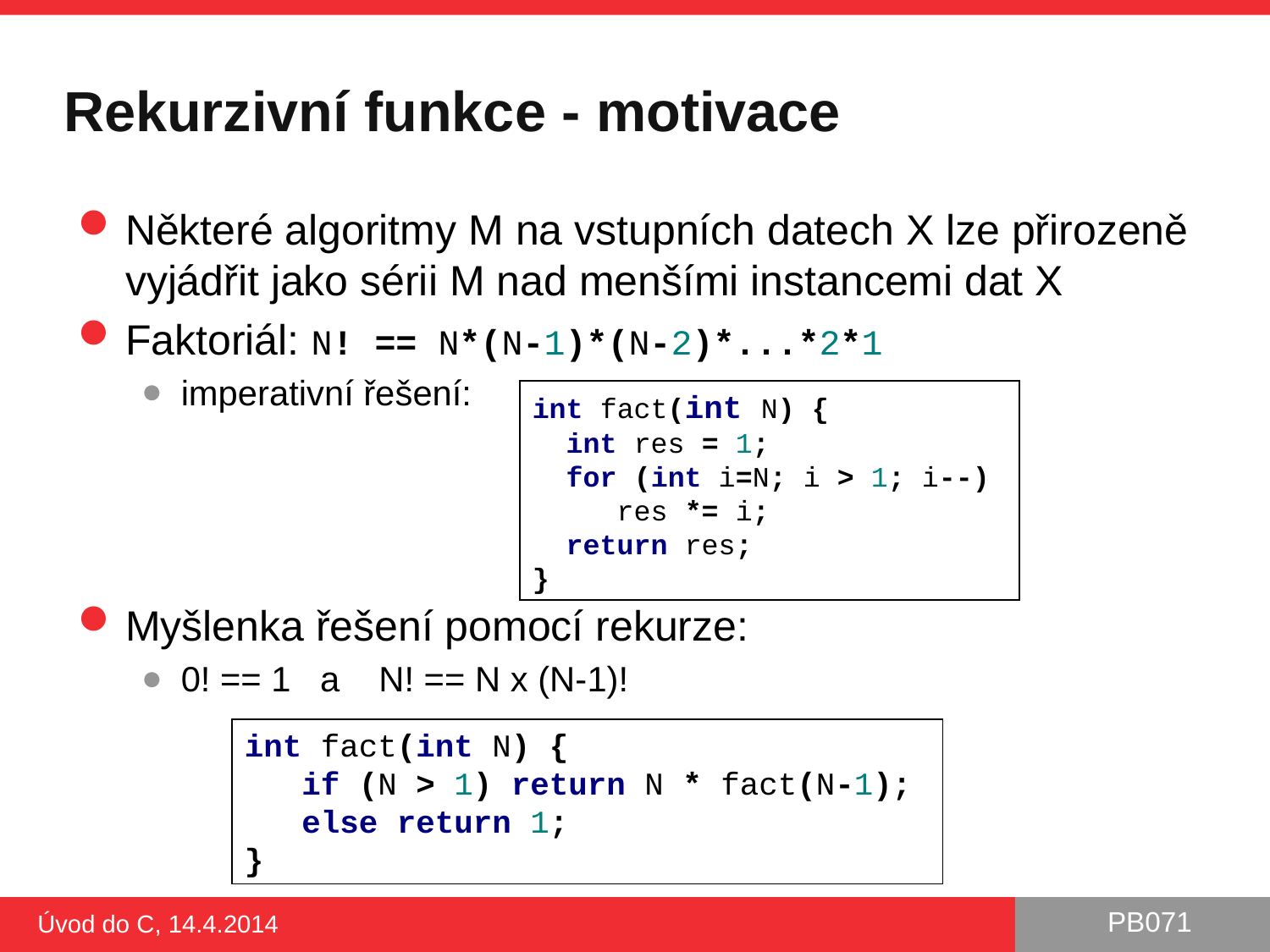

# Rekurzivní funkce - motivace
Některé algoritmy M na vstupních datech X lze přirozeně vyjádřit jako sérii M nad menšími instancemi dat X
Faktoriál: N! == N*(N-1)*(N-2)*...*2*1
imperativní řešení:

Myšlenka řešení pomocí rekurze:
0! == 1   a    N! == N x (N-1)!

int fact(int N) {
  int res = 1;
  for (int i=N; i > 1; i--)
     res *= i;
  return res;
}
int fact(int N) {
   if (N > 1) return N * fact(N-1);
   else return 1;
}
Úvod do C, 14.4.2014